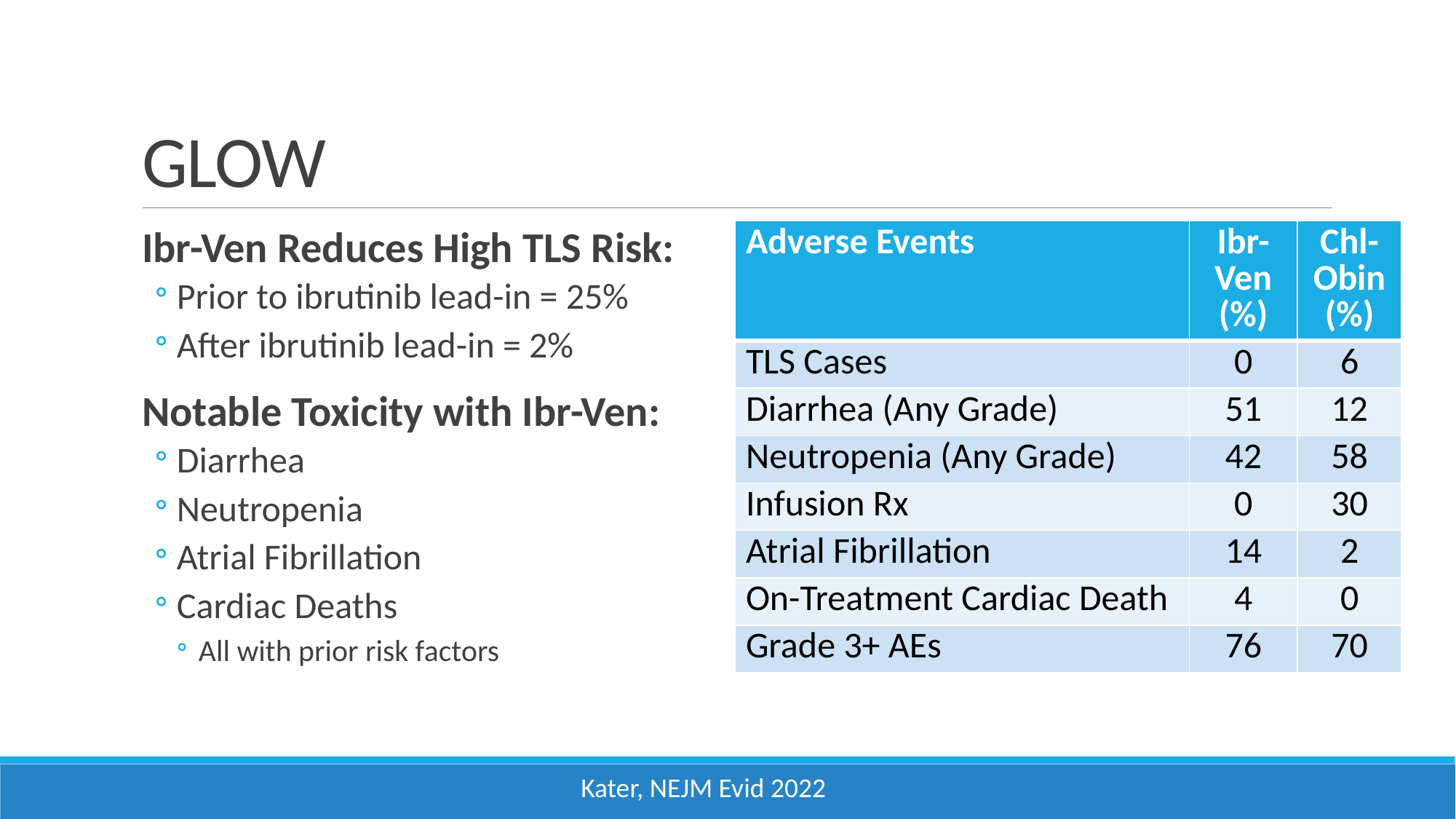

# GLOW
Ibr-Ven Reduces High TLS Risk:
Prior to ibrutinib lead-in = 25%
After ibrutinib lead-in = 2%
Notable Toxicity with Ibr-Ven:
Diarrhea
Neutropenia
Atrial Fibrillation
Cardiac Deaths
All with prior risk factors

| Adverse Events | Ibr- Ven (%) | Chl-Obin (%) |
| --- | --- | --- |
| TLS Cases | 0 | 6 |
| Diarrhea (Any Grade) | 51 | 12 |
| Neutropenia (Any Grade) | 42 | 58 |
| Infusion Rx | 0 | 30 |
| Atrial Fibrillation | 14 | 2 |
| On-Treatment Cardiac Death | 4 | 0 |
| Grade 3+ AEs | 76 | 70 |
Kater, NEJM Evid 2022